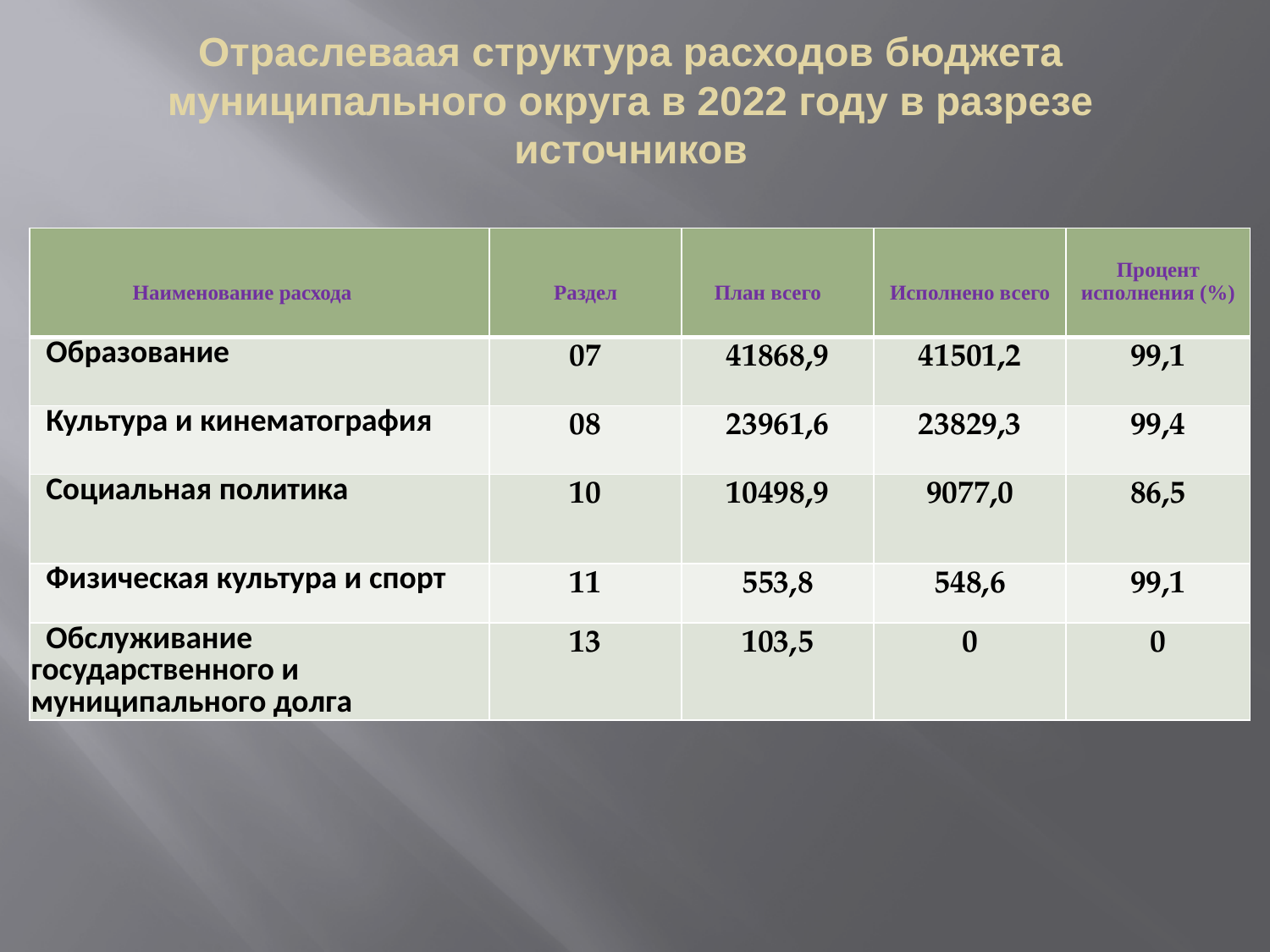

# Отраслеваая структура расходов бюджета муниципального округа в 2022 году в разрезе источников
| Наименование расхода | Раздел | План всего | Исполнено всего | Процент исполнения (%) |
| --- | --- | --- | --- | --- |
| Образование | 07 | 41868,9 | 41501,2 | 99,1 |
| Культура и кинематография | 08 | 23961,6 | 23829,3 | 99,4 |
| Социальная политика | 10 | 10498,9 | 9077,0 | 86,5 |
| Физическая культура и спорт | 11 | 553,8 | 548,6 | 99,1 |
| Обслуживание государственного и муниципального долга | 13 | 103,5 | 0 | 0 |